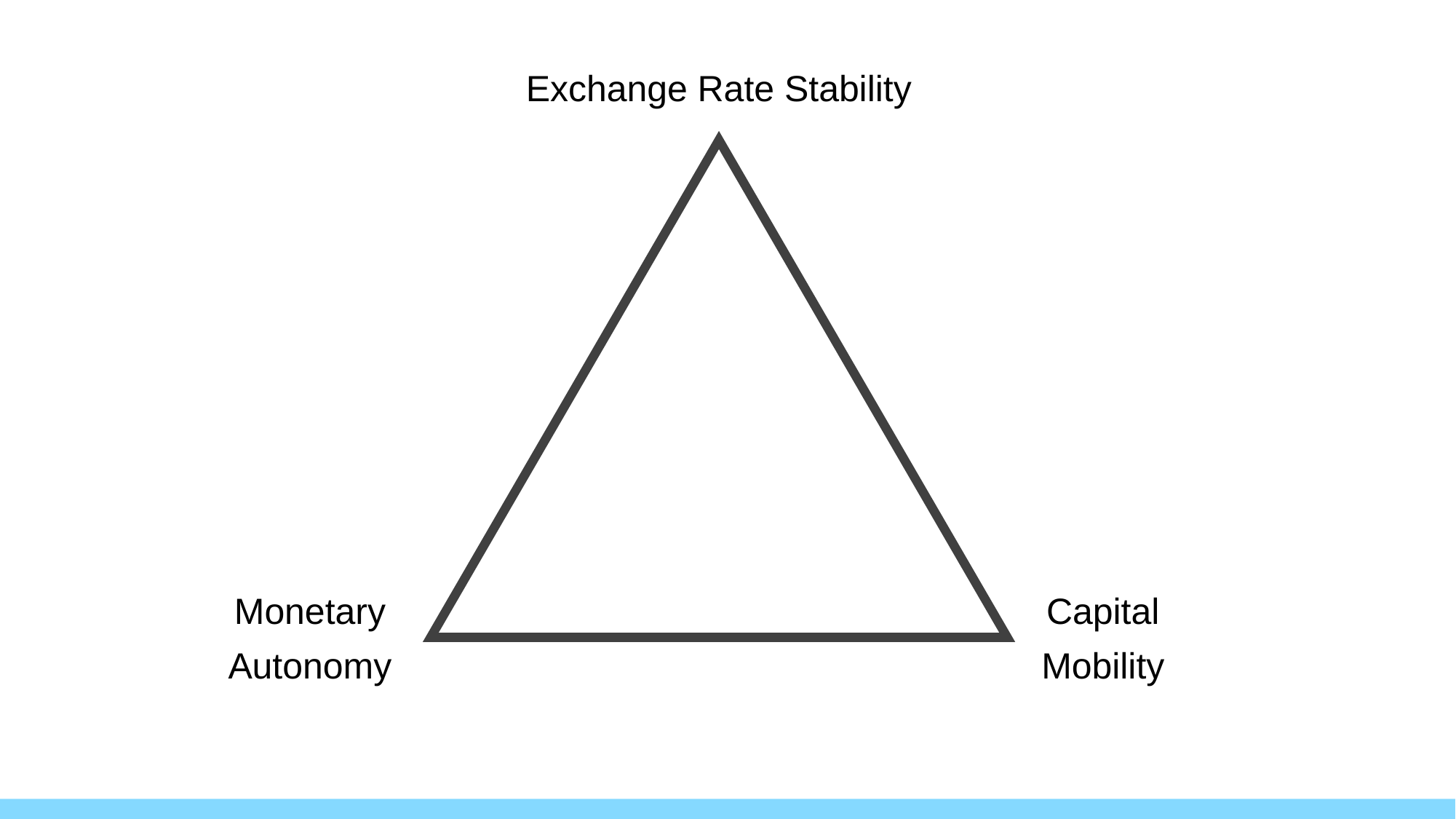

Exchange Rate Stability

Monetary
Autonomy
Capital
Mobility